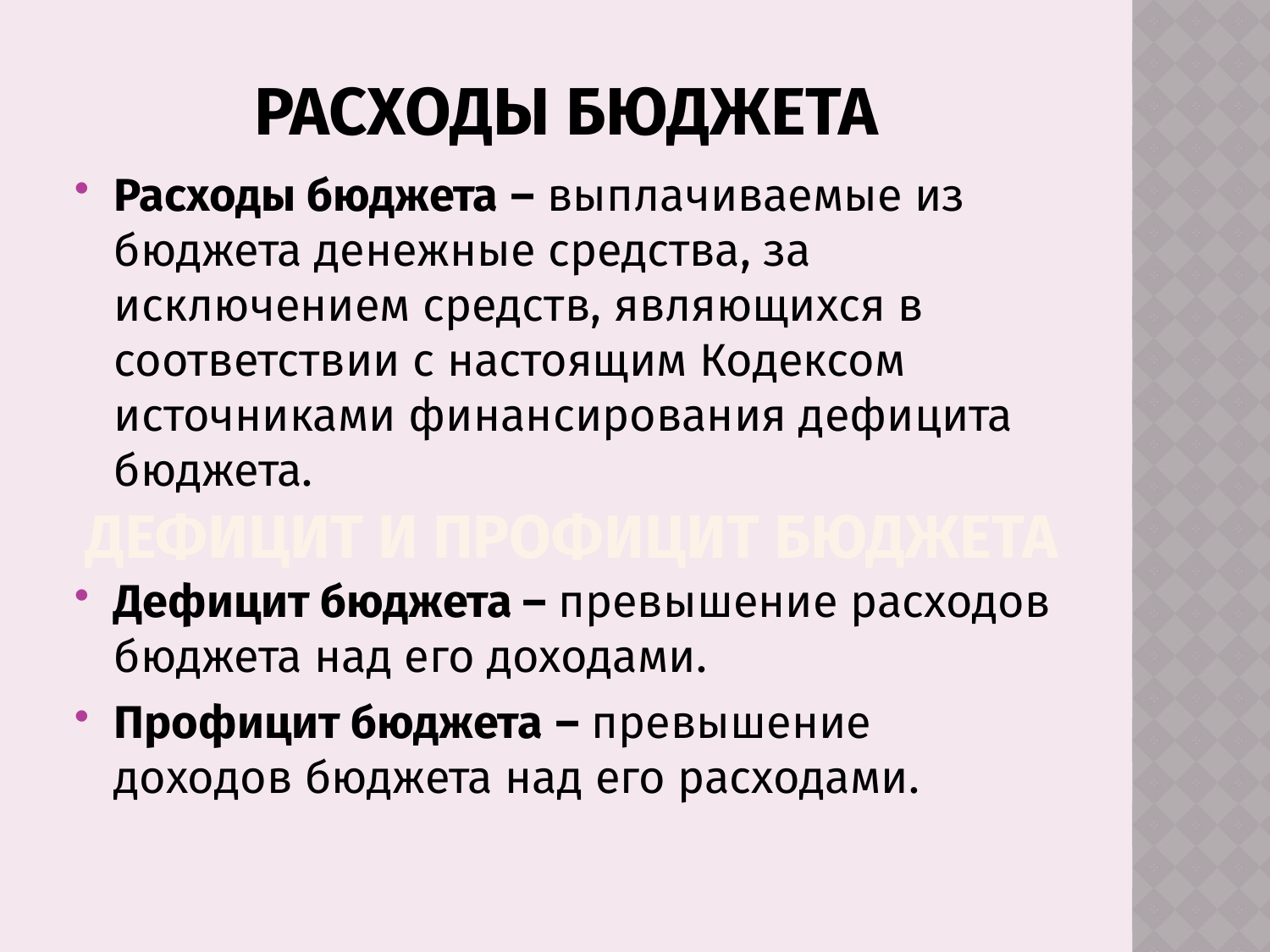

# Расходы бюджета
Расходы бюджета – выплачиваемые из бюджета денежные средства, за исключением средств, являющихся в соответствии с настоящим Кодексом источниками финансирования дефицита бюджета.

Дефицит бюджета – превышение расходов бюджета над его доходами.
Профицит бюджета – превышение доходов бюджета над его расходами.

Дефицит и профицит бюджета